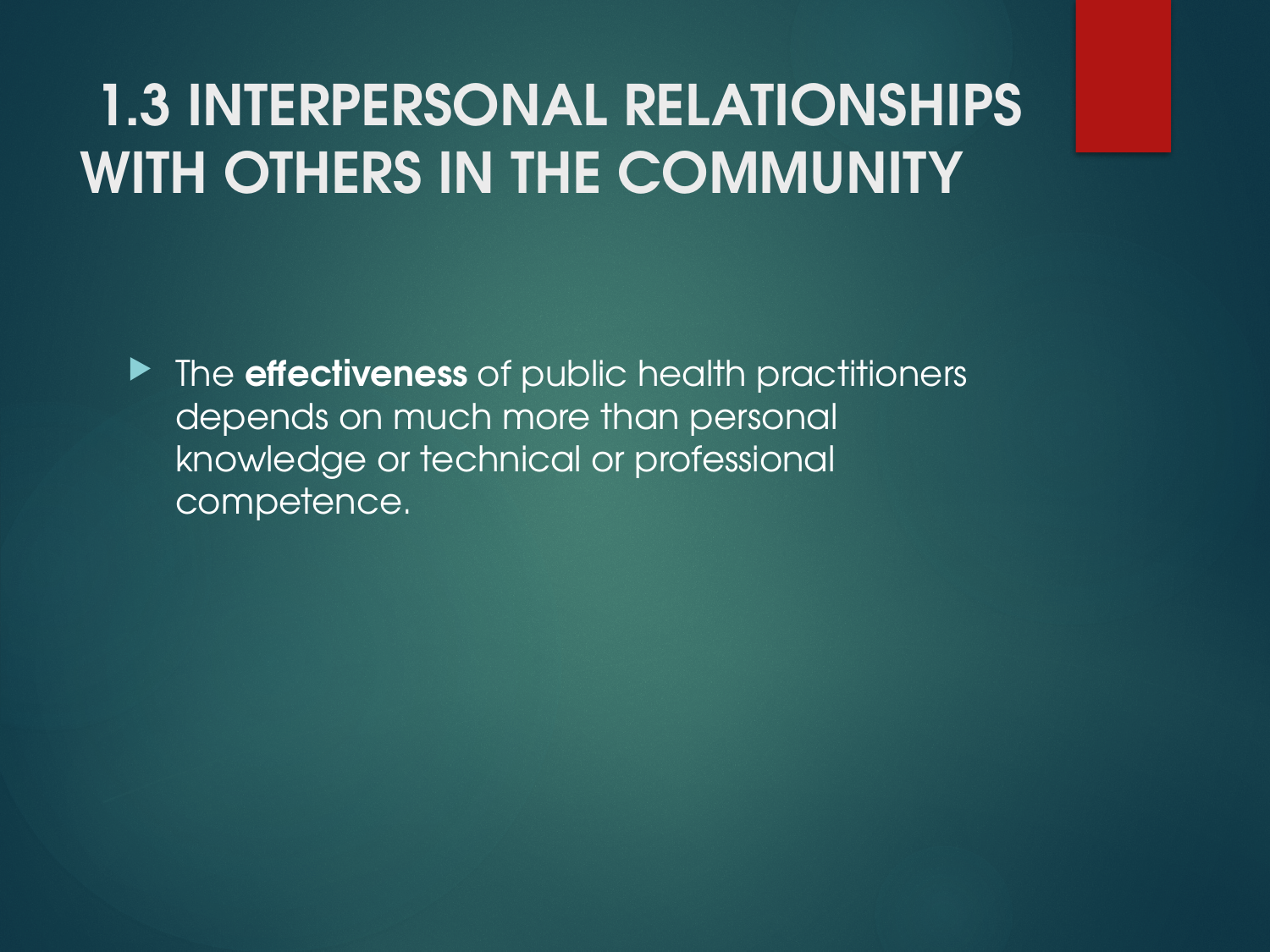

# 1.3 INTERPERSONAL RELATIONSHIPS WITH OTHERS IN THE COMMUNITY

The effectiveness of public health practitioners depends on much more than personal knowledge or technical or professional competence.